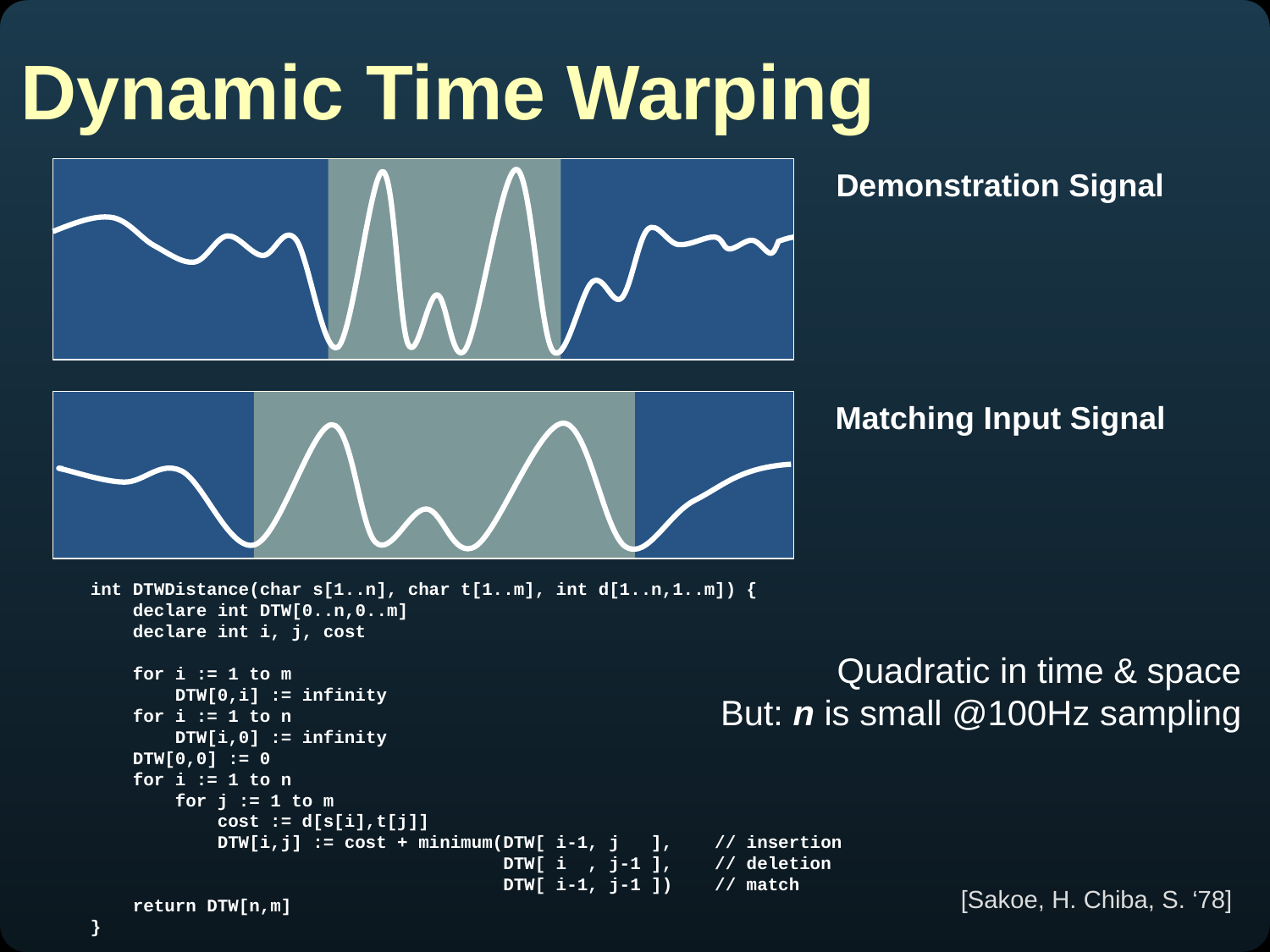

Dynamic Time Warping

Demonstration Signal

Matching Input Signal

int DTWDistance(char s[1..n], char t[1..m], int d[1..n,1..m]) {
    declare int DTW[0..n,0..m]
    declare int i, j, cost

    for i := 1 to m
        DTW[0,i] := infinity
    for i := 1 to n
        DTW[i,0] := infinity
    DTW[0,0] := 0
    for i := 1 to n
        for j := 1 to m
            cost := d[s[i],t[j]]
            DTW[i,j] := cost + minimum(DTW[ i-1, j   ],    // insertion
                                       DTW[ i  , j-1 ],    // deletion
                                       DTW[ i-1, j-1 ])    // match
    return DTW[n,m]
}
Quadratic in time & space
But: n is small @100Hz sampling
[Sakoe, H. Chiba, S. ‘78]